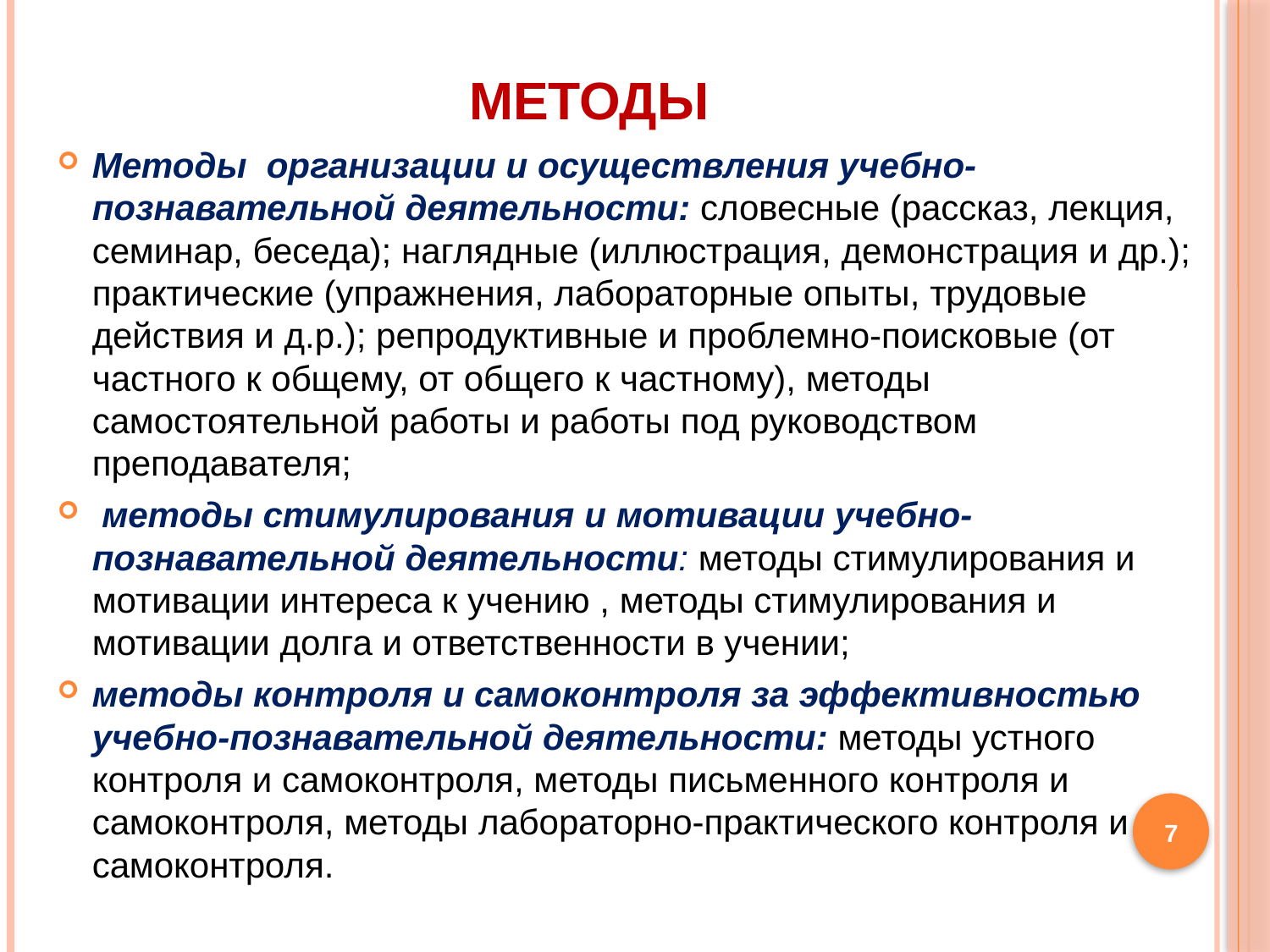

# Методы
Методы  организации и осуществления учебно-познавательной деятельности: словесные (рассказ, лекция, семинар, беседа); наглядные (иллюстрация, демонстрация и др.); практические (упражнения, лабораторные опыты, трудовые действия и д.р.); репродуктивные и проблемно-поисковые (от частного к общему, от общего к частному), методы самостоятельной работы и работы под руководством преподавателя;
 методы стимулирования и мотивации учебно-познавательной деятельности: методы стимулирования и мотивации интереса к учению , методы стимулирования и мотивации долга и ответственности в учении;
методы контроля и самоконтроля за эффективностью учебно-познавательной деятельности: методы устного контроля и самоконтроля, методы письменного контроля и самоконтроля, методы лабораторно-практического контроля и самоконтроля.
7